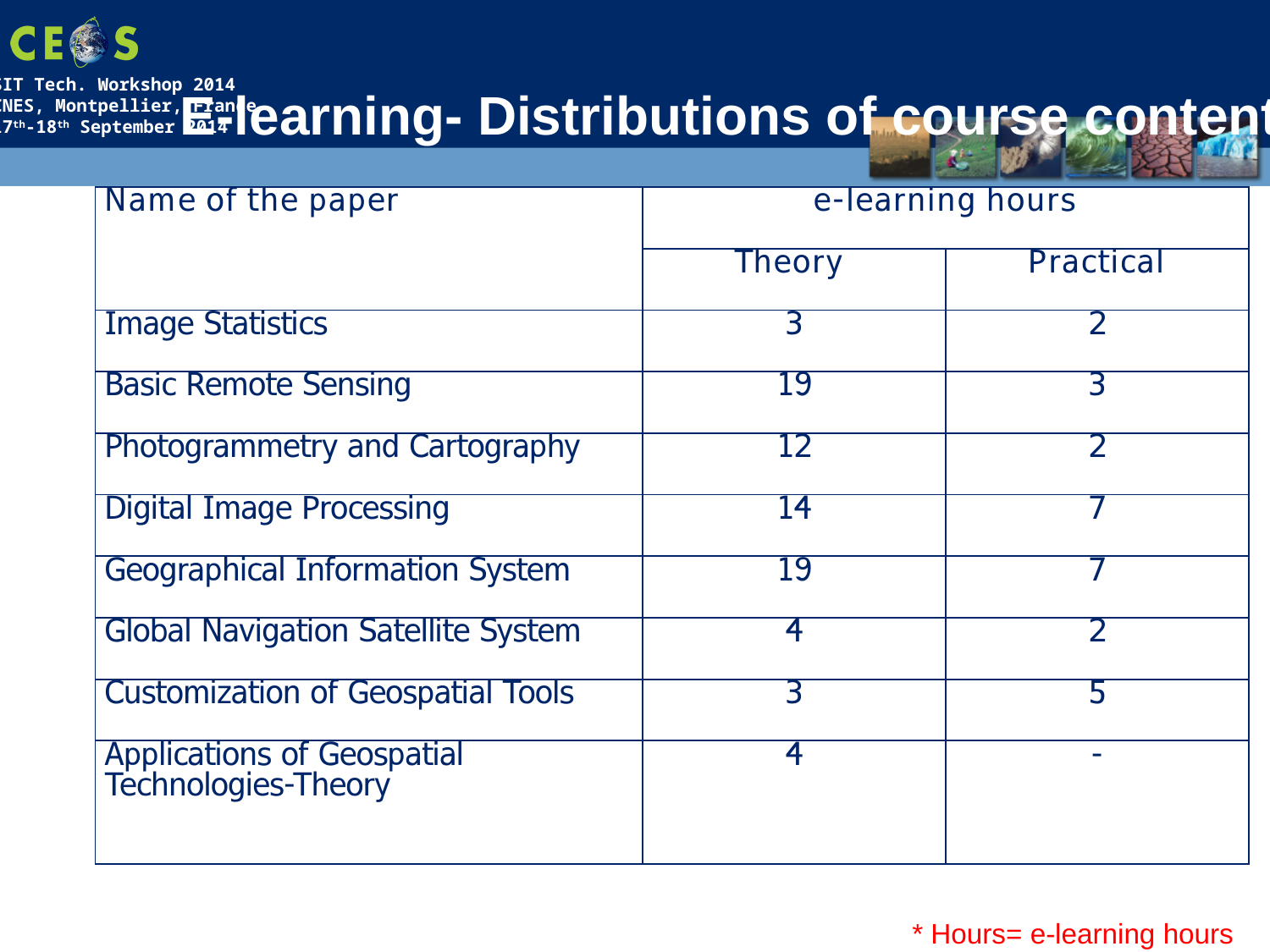

# E-learning- Distributions of course contents
| Name of the paper | e-learning hours |  |
| --- | --- | --- |
|  | Theory | Practical |
| Image Statistics | 3 | 2 |
| Basic Remote Sensing | 19 | 3 |
| Photogrammetry and Cartography | 12 | 2 |
| Digital Image Processing | 14 | 7 |
| Geographical Information System | 19 | 7 |
| Global Navigation Satellite System | 4 | 2 |
| Customization of Geospatial Tools | 3 | 5 |
| Applications of Geospatial Technologies-Theory | 4 | - |
* Hours= e-learning hours